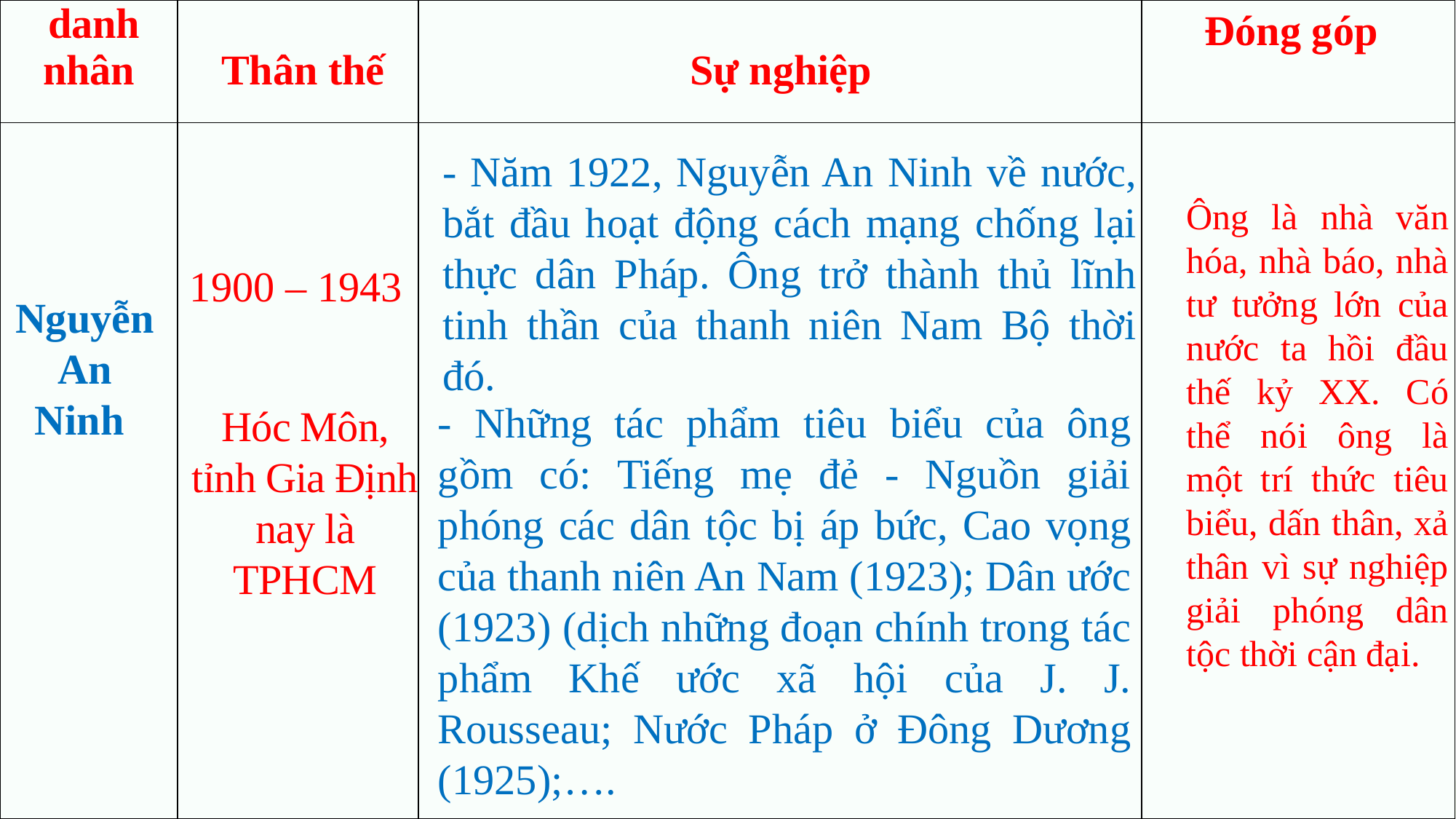

| danh nhân | Thân thế | Sự nghiệp | Đóng góp |
| --- | --- | --- | --- |
|  |  |  |  |
- Năm 1922, Nguyễn An Ninh về nước, bắt đầu hoạt động cách mạng chống lại thực dân Pháp. Ông trở thành thủ lĩnh tinh thần của thanh niên Nam Bộ thời đó.
Ông là nhà văn hóa, nhà báo, nhà tư tưởng lớn của nước ta hồi đầu thế kỷ XX. Có thể nói ông là một trí thức tiêu biểu, dấn thân, xả thân vì sự nghiệp giải phóng dân tộc thời cận đại.
1900 – 1943
Nguyễn An Ninh
- Những tác phẩm tiêu biểu của ông gồm có: Tiếng mẹ đẻ - Nguồn giải phóng các dân tộc bị áp bức, Cao vọng của thanh niên An Nam (1923); Dân ước (1923) (dịch những đoạn chính trong tác phẩm Khế ước xã hội của J. J. Rousseau; Nước Pháp ở Đông Dương (1925);….
Hóc Môn, tỉnh Gia Định
nay là TPHCM